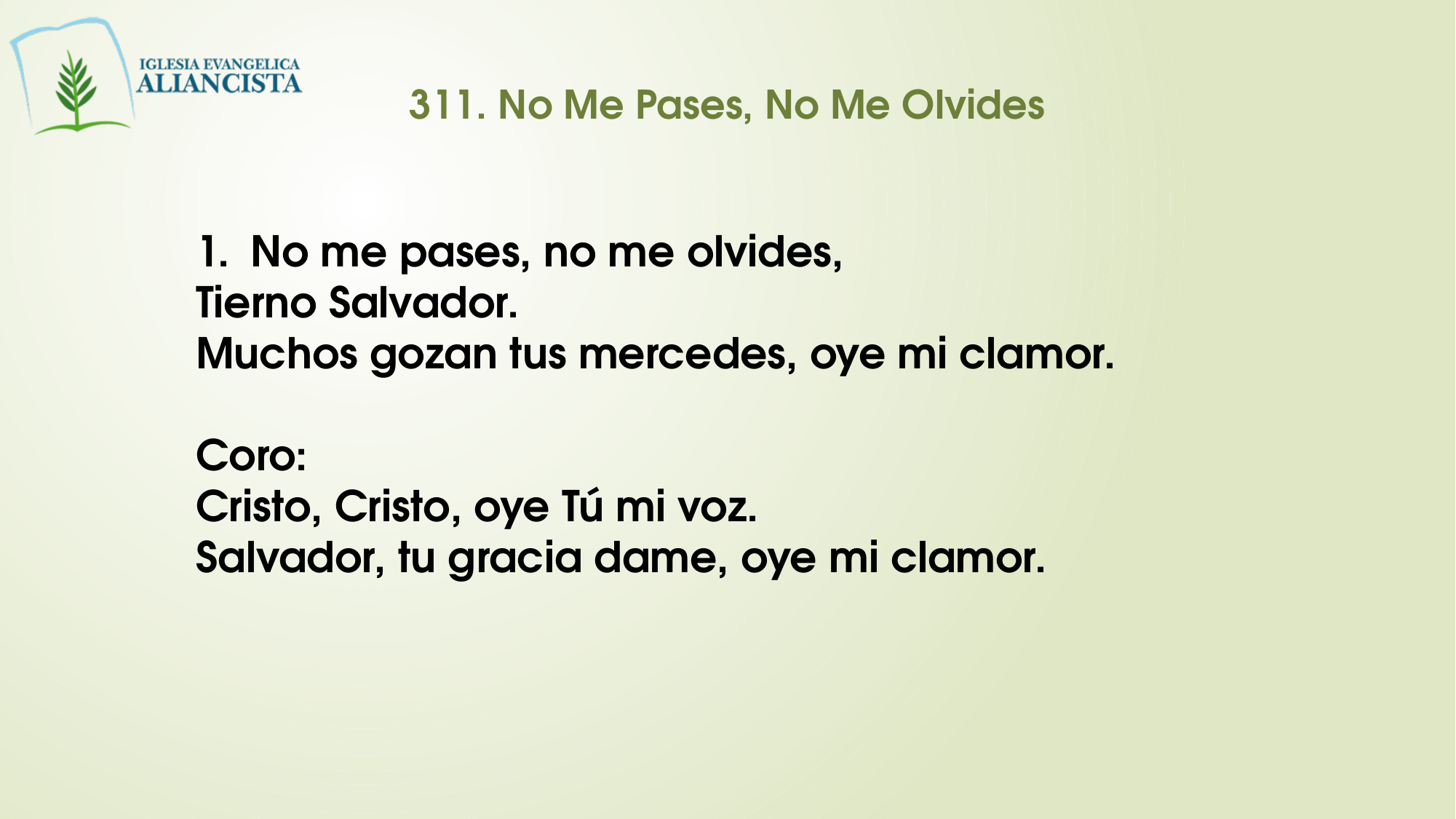

311. No Me Pases, No Me Olvides
No me pases, no me olvides,
Tierno Salvador.
Muchos gozan tus mercedes, oye mi clamor.

Coro:
Cristo, Cristo, oye Tú mi voz.
Salvador, tu gracia dame, oye mi clamor.